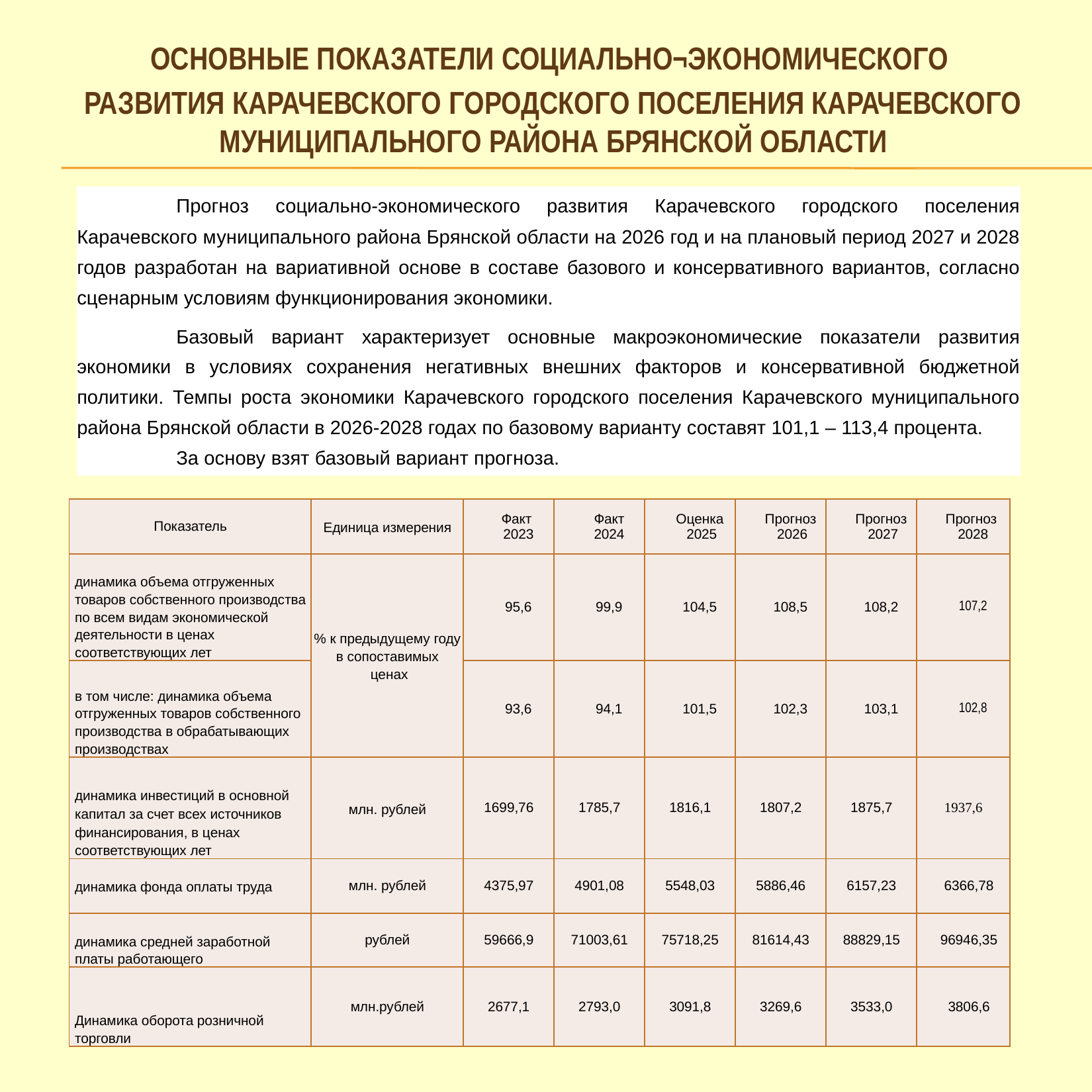

ОСНОВНЫЕ ПОКАЗАТЕЛИ СОЦИАЛЬНО¬ЭКОНОМИЧЕСКОГО
РАЗВИТИЯ КАРАЧЕВСКОГО ГОРОДСКОГО ПОСЕЛЕНИЯ КАРАЧЕВСКОГО МУНИЦИПАЛЬНОГО РАЙОНА БРЯНСКОЙ ОБЛАСТИ
	Прогноз социально-экономического развития Карачевского городского поселения Карачевского муниципального района Брянской области на 2026 год и на плановый период 2027 и 2028 годов разработан на вариативной основе в составе базового и консервативного вариантов, согласно сценарным условиям функционирования экономики.
	Базовый вариант характеризует основные макроэкономические показатели развития экономики в условиях сохранения негативных внешних факторов и консервативной бюджетной политики. Темпы роста экономики Карачевского городского поселения Карачевского муниципального района Брянской области в 2026-2028 годах по базовому варианту составят 101,1 – 113,4 процента.
	За основу взят базовый вариант прогноза.

	За основу взят базовый вариант прогноза.
| Показатель | Единица измерения | 2019 | 2020 | 2021 | 2022 | 2023 | 2024 |
| --- | --- | --- | --- | --- | --- | --- | --- |
| динамика объема отгруженных товаров собственного производства в обрабатывающих производствах по всем видам экономической деятельности в ценах соответствующих лет | % к предыдущему году в сопоставимых ценах | 124,8 | 75,2 | 104,9 | 105,0 | 105,4 | 105,8 |
| в том числе: динамика объема отгруженных товаров собственного производства в обрабатывающих производствах |  | 116,2 | 77,1 | 104,2 | 104,4 | 104,6 | 105,0 |
| динамика объема продукции сельского хозяйства в хозяйствах всех категорий, в ценах соответствующих лет |  | 100,0 | 103,0 | 103,1 | 102,9 | 102,2 | 102,3 |
| динамика инвестиций в основной капитал за счет всех источников финансирования, в ценах соответствующих лет | тыс. рублей | 749 563,00 | 890 015,00 | 966 274,16 | 1 071 413,48 | 1 187 988,62 | 1 321 005,33 |
|  |  |  |  |  |  |  |  |
|  |  |  |  |  |  |  |  |
|  |  |  |  |  |  |  |  |
| Показатель | Единица измерения | 2019 | 2020 | 2021 | 2022 | 2023 | 2024 |
| --- | --- | --- | --- | --- | --- | --- | --- |
| динамика объема отгруженных товаров собственного производства в обрабатывающих производствах по всем видам экономической деятельности в ценах соответствующих лет | % к предыдущему году в сопоставимых ценах | 124,8 | 75,2 | 104,9 | 105,0 | 105,4 | 105,8 |
| в том числе: динамика объема отгруженных товаров собственного производства в обрабатывающих производствах |  | 116,2 | 77,1 | 104,2 | 104,4 | 104,6 | 105,0 |
| динамика объема продукции сельского хозяйства в хозяйствах всех категорий, в ценах соответствующих лет |  | 100,0 | 103,0 | 103,1 | 102,9 | 102,2 | 102,3 |
| динамика инвестиций в основной капитал за счет всех источников финансирования, в ценах соответствующих лет | тыс. рублей | 749 563,00 | 890 015,00 | 966 274,16 | 1 071 413,48 | 1 187 988,62 | 1 321 005,33 |
|  |  |  |  |  |  |  |  |
|  |  |  |  |  |  |  |  |
|  |  |  |  |  |  |  |  |
| Показатель | Единица измерения | Факт 2023 | Факт 2024 | Оценка 2025 | Прогноз 2026 | Прогноз 2027 | Прогноз 2028 |
| --- | --- | --- | --- | --- | --- | --- | --- |
| динамика объема отгруженных товаров собственного производства по всем видам экономической деятельности в ценах соответствующих лет | % к предыдущему году в сопоставимых ценах | 95,6 | 99,9 | 104,5 | 108,5 | 108,2 | 107,2 |
| в том числе: динамика объема отгруженных товаров собственного производства в обрабатывающих производствах |  | 93,6 | 94,1 | 101,5 | 102,3 | 103,1 | 102,8 |
| динамика инвестиций в основной капитал за счет всех источников финансирования, в ценах соответствующих лет | млн. рублей | 1699,76 | 1785,7 | 1816,1 | 1807,2 | 1875,7 | 1937,6 |
| динамика фонда оплаты труда | млн. рублей | 4375,97 | 4901,08 | 5548,03 | 5886,46 | 6157,23 | 6366,78 |
| динамика средней заработной платы работающего | рублей | 59666,9 | 71003,61 | 75718,25 | 81614,43 | 88829,15 | 96946,35 |
| Динамика оборота розничной торговли | млн.рублей | 2677,1 | 2793,0 | 3091,8 | 3269,6 | 3533,0 | 3806,6 |